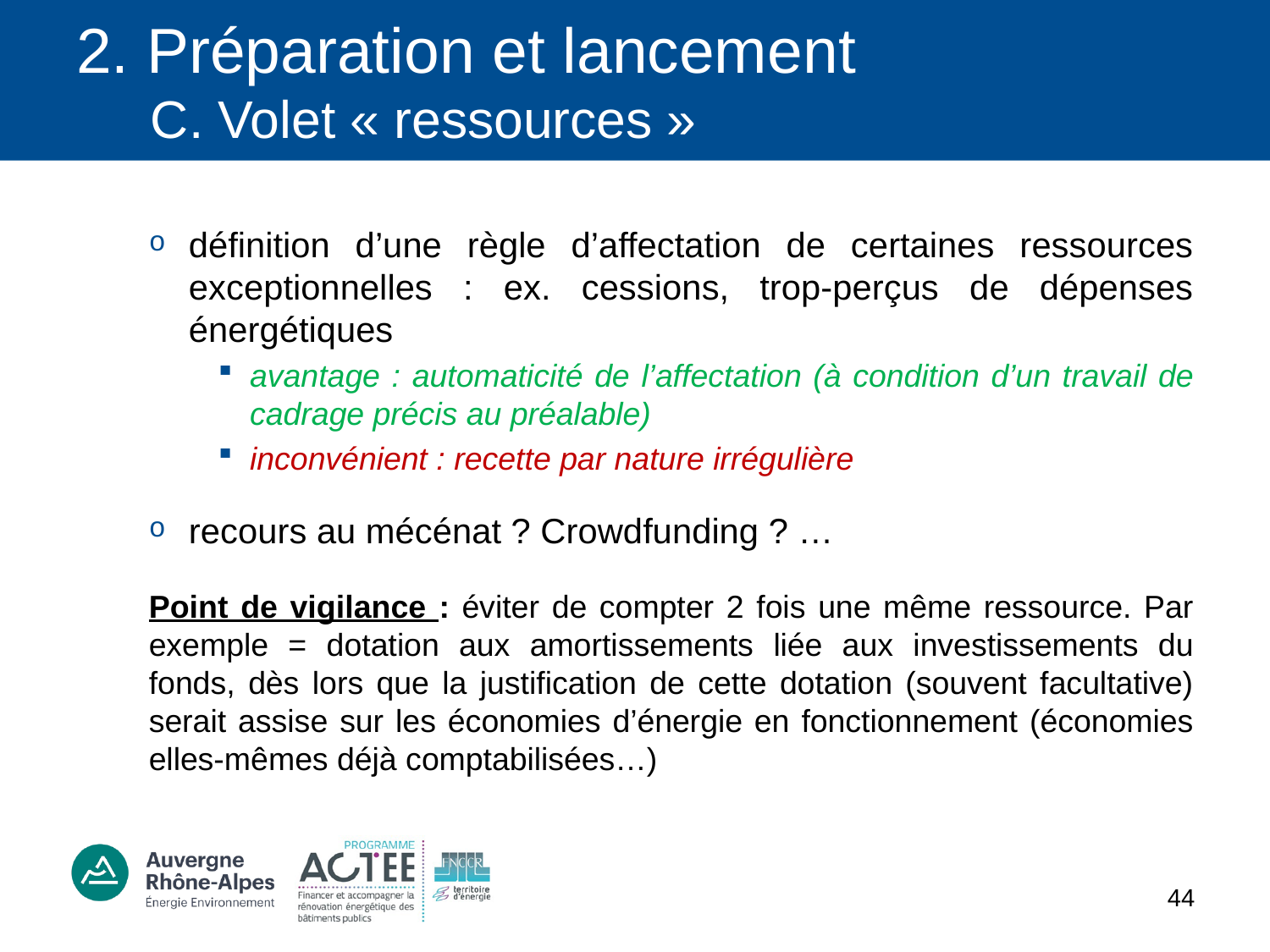

# 2. Préparation et lancement C. Volet « ressources »
définition d’une règle d’affectation de certaines ressources exceptionnelles : ex. cessions, trop-perçus de dépenses énergétiques
avantage : automaticité de l’affectation (à condition d’un travail de cadrage précis au préalable)
inconvénient : recette par nature irrégulière

recours au mécénat ? Crowdfunding ? …

Point de vigilance : éviter de compter 2 fois une même ressource. Par exemple = dotation aux amortissements liée aux investissements du fonds, dès lors que la justification de cette dotation (souvent facultative) serait assise sur les économies d’énergie en fonctionnement (économies elles-mêmes déjà comptabilisées…)